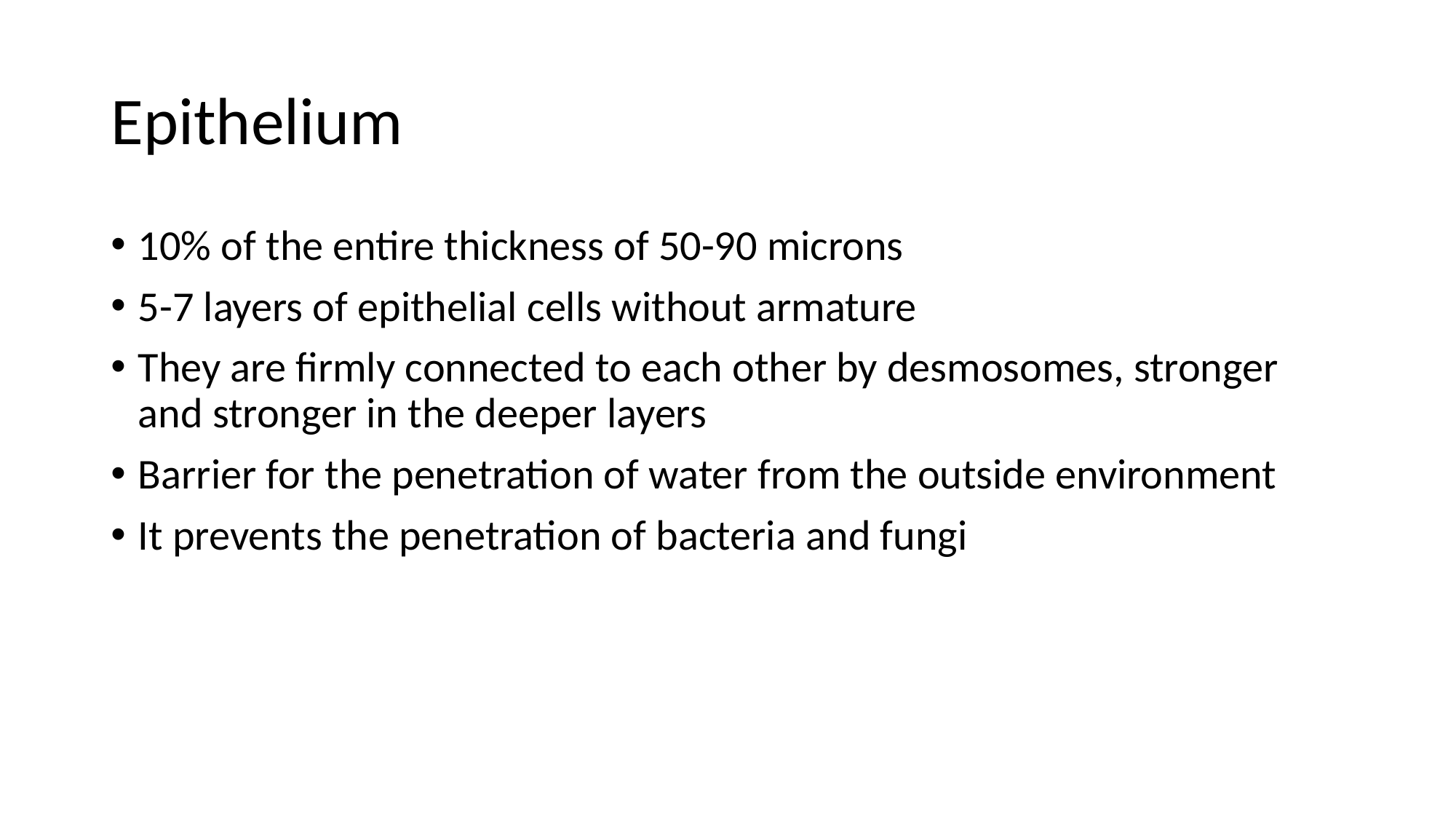

# Epithelium
10% of the entire thickness of 50-90 microns
5-7 layers of epithelial cells without armature
They are firmly connected to each other by desmosomes, stronger and stronger in the deeper layers
Barrier for the penetration of water from the outside environment
It prevents the penetration of bacteria and fungi